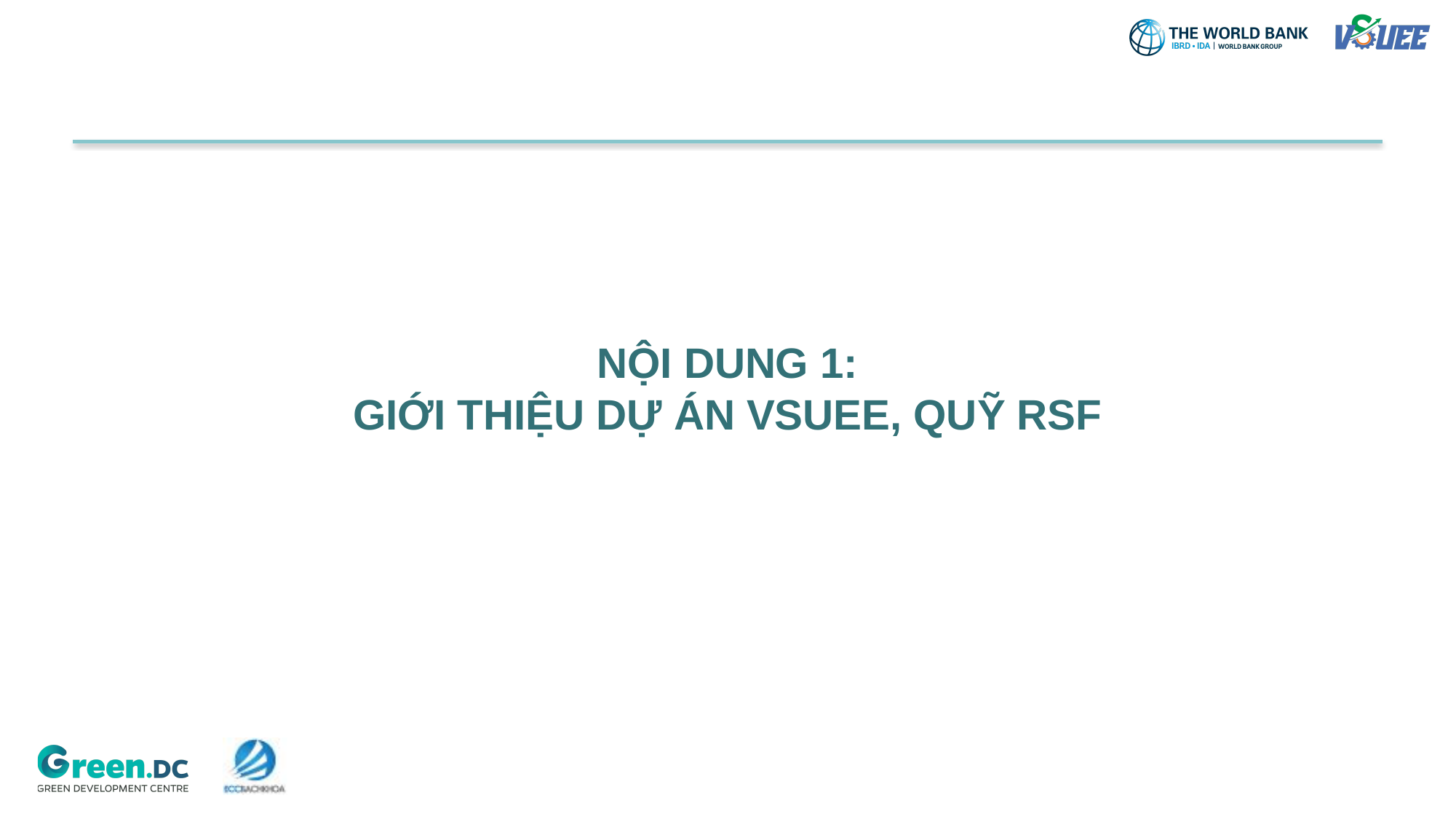

NỘI DUNG 1:
GIỚI THIỆU DỰ ÁN VSUEE, QUỸ RSF